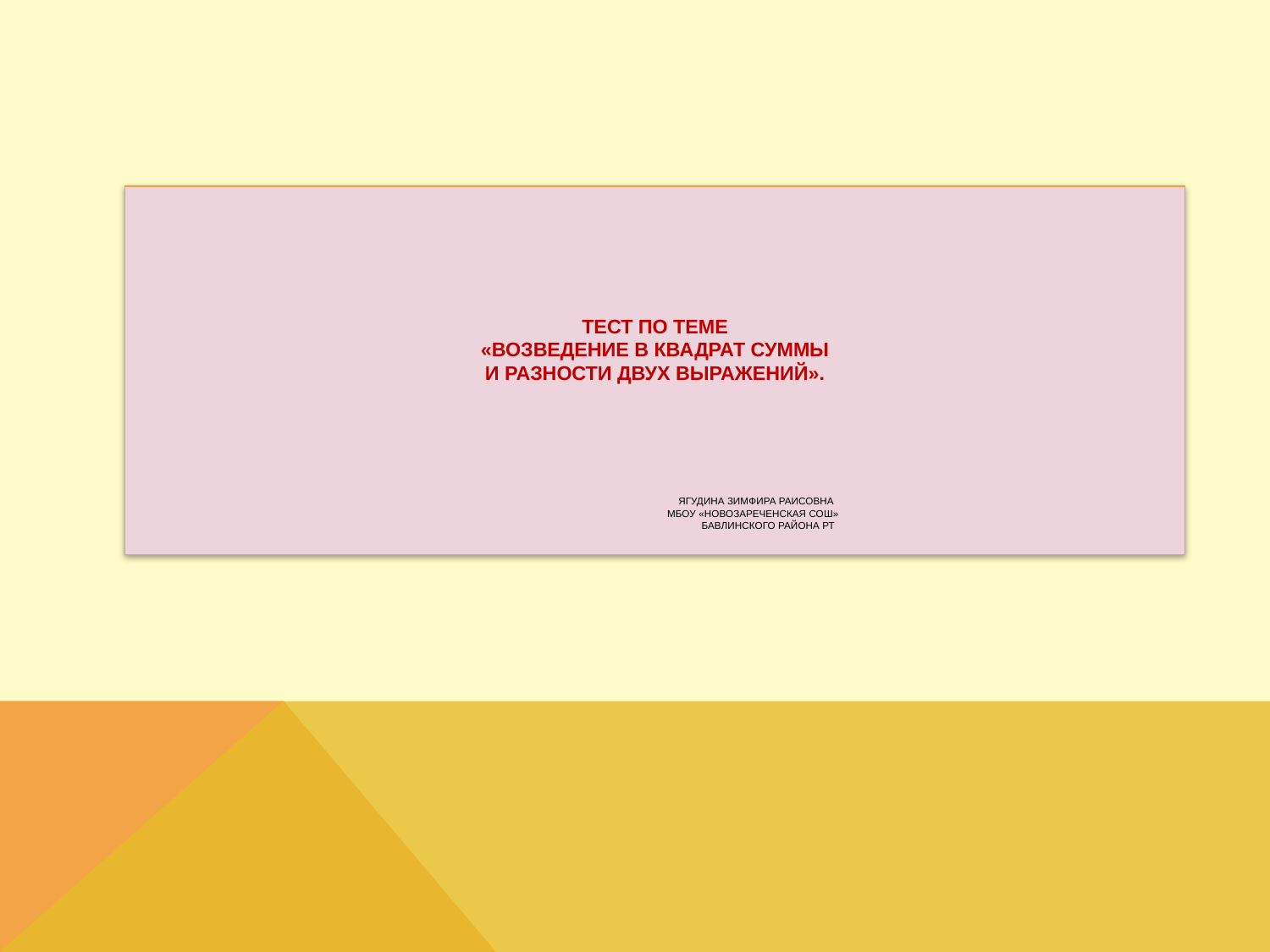

# Тест по теме «Возведение в квадрат суммы и разности двух выражений». Ягудина Зимфира раисовна мбоу «новозареченская сош» Бавлинского района РТ